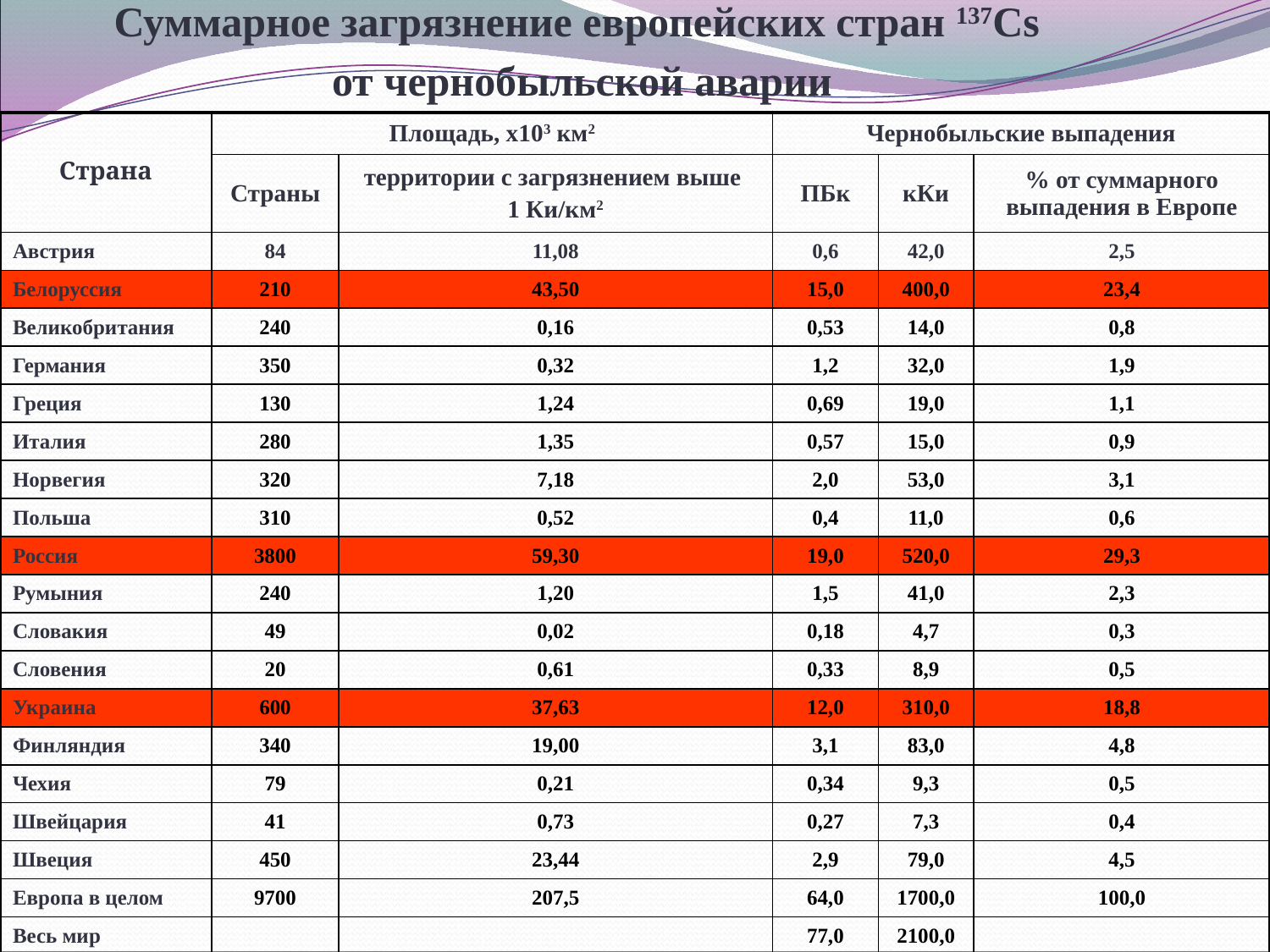

Суммарное загрязнение европейских стран 137Сs
от чернобыльской аварии
| Страна | Площадь, х103 км2 |  | Чернобыльские выпадения |  |  |
| --- | --- | --- | --- | --- | --- |
|  | Страны | территории с загрязнением выше 1 Ки/км2 | ПБк | кКи | % от суммарного выпадения в Европе |
| Австрия | 84 | 11,08 | 0,6 | 42,0 | 2,5 |
| Белоруссия | 210 | 43,50 | 15,0 | 400,0 | 23,4 |
| Великобритания | 240 | 0,16 | 0,53 | 14,0 | 0,8 |
| Германия | 350 | 0,32 | 1,2 | 32,0 | 1,9 |
| Греция | 130 | 1,24 | 0,69 | 19,0 | 1,1 |
| Италия | 280 | 1,35 | 0,57 | 15,0 | 0,9 |
| Норвегия | 320 | 7,18 | 2,0 | 53,0 | 3,1 |
| Польша | 310 | 0,52 | 0,4 | 11,0 | 0,6 |
| Россия | 3800 | 59,30 | 19,0 | 520,0 | 29,3 |
| Румыния | 240 | 1,20 | 1,5 | 41,0 | 2,3 |
| Словакия | 49 | 0,02 | 0,18 | 4,7 | 0,3 |
| Словения | 20 | 0,61 | 0,33 | 8,9 | 0,5 |
| Украина | 600 | 37,63 | 12,0 | 310,0 | 18,8 |
| Финляндия | 340 | 19,00 | 3,1 | 83,0 | 4,8 |
| Чехия | 79 | 0,21 | 0,34 | 9,3 | 0,5 |
| Швейцария | 41 | 0,73 | 0,27 | 7,3 | 0,4 |
| Швеция | 450 | 23,44 | 2,9 | 79,0 | 4,5 |
| Европа в целом | 9700 | 207,5 | 64,0 | 1700,0 | 100,0 |
| Весь мир |  |  | 77,0 | 2100,0 |  |